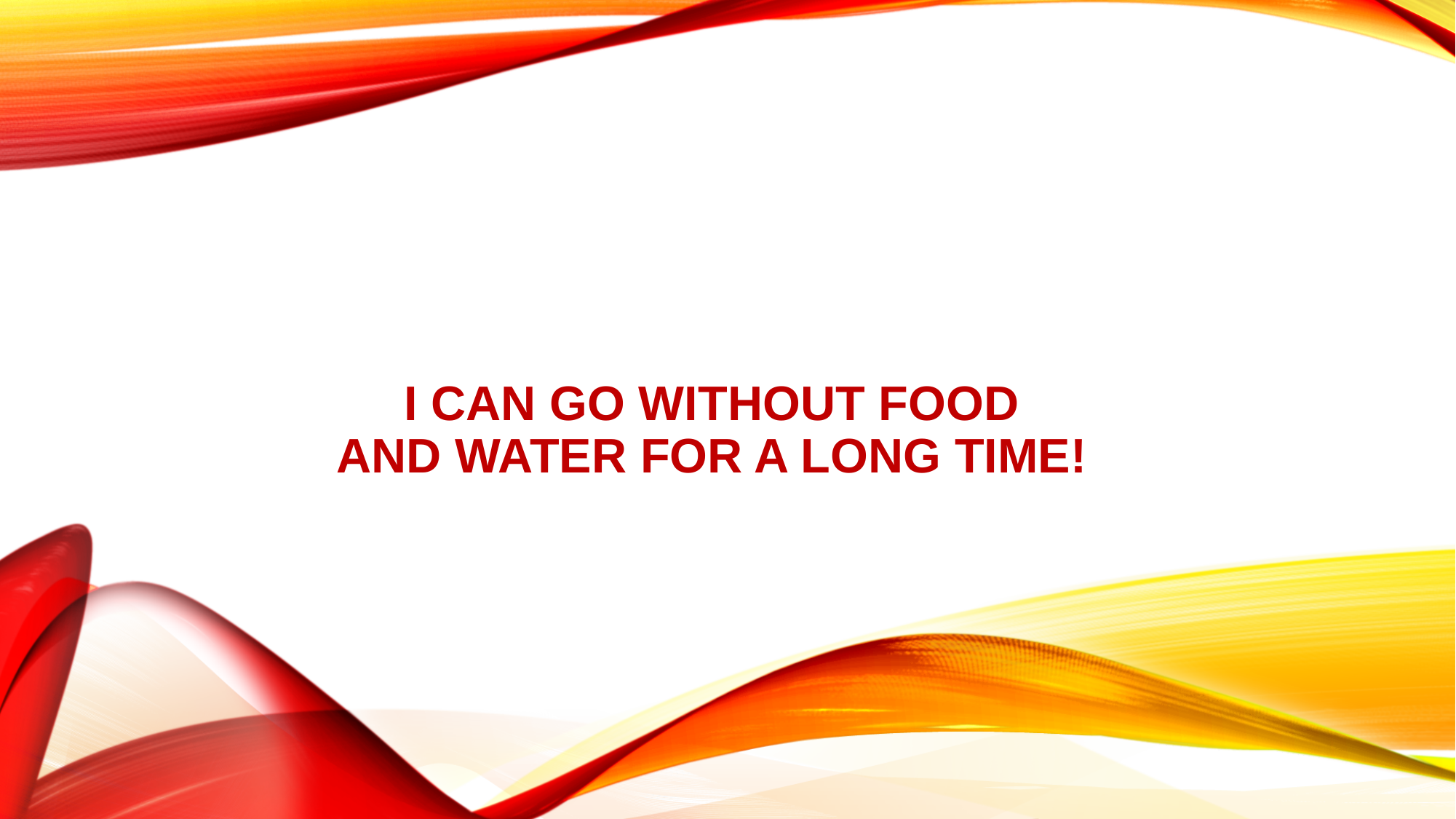

# I can go without food and water for a long time!